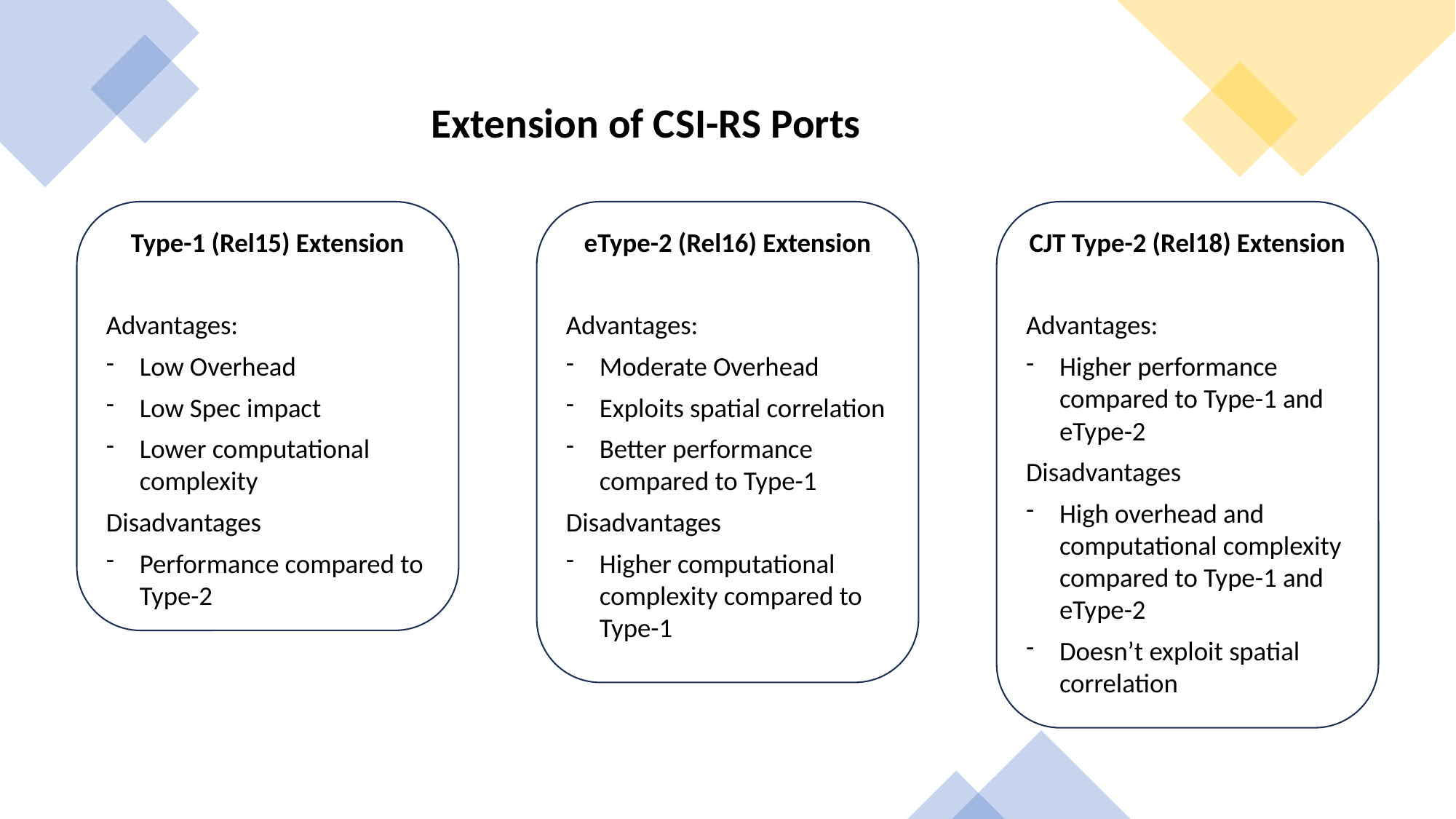

Extension of CSI-RS Ports
Type-1 (Rel15) Extension

Advantages:
Low Overhead
Low Spec impact
Lower computational complexity
Disadvantages
Performance compared to Type-2
eType-2 (Rel16) Extension

Advantages:
Moderate Overhead
Exploits spatial correlation
Better performance compared to Type-1
Disadvantages
Higher computational complexity compared to Type-1
CJT Type-2 (Rel18) Extension

Advantages:
Higher performance compared to Type-1 and eType-2
Disadvantages
High overhead and computational complexity compared to Type-1 and eType-2
Doesn’t exploit spatial correlation